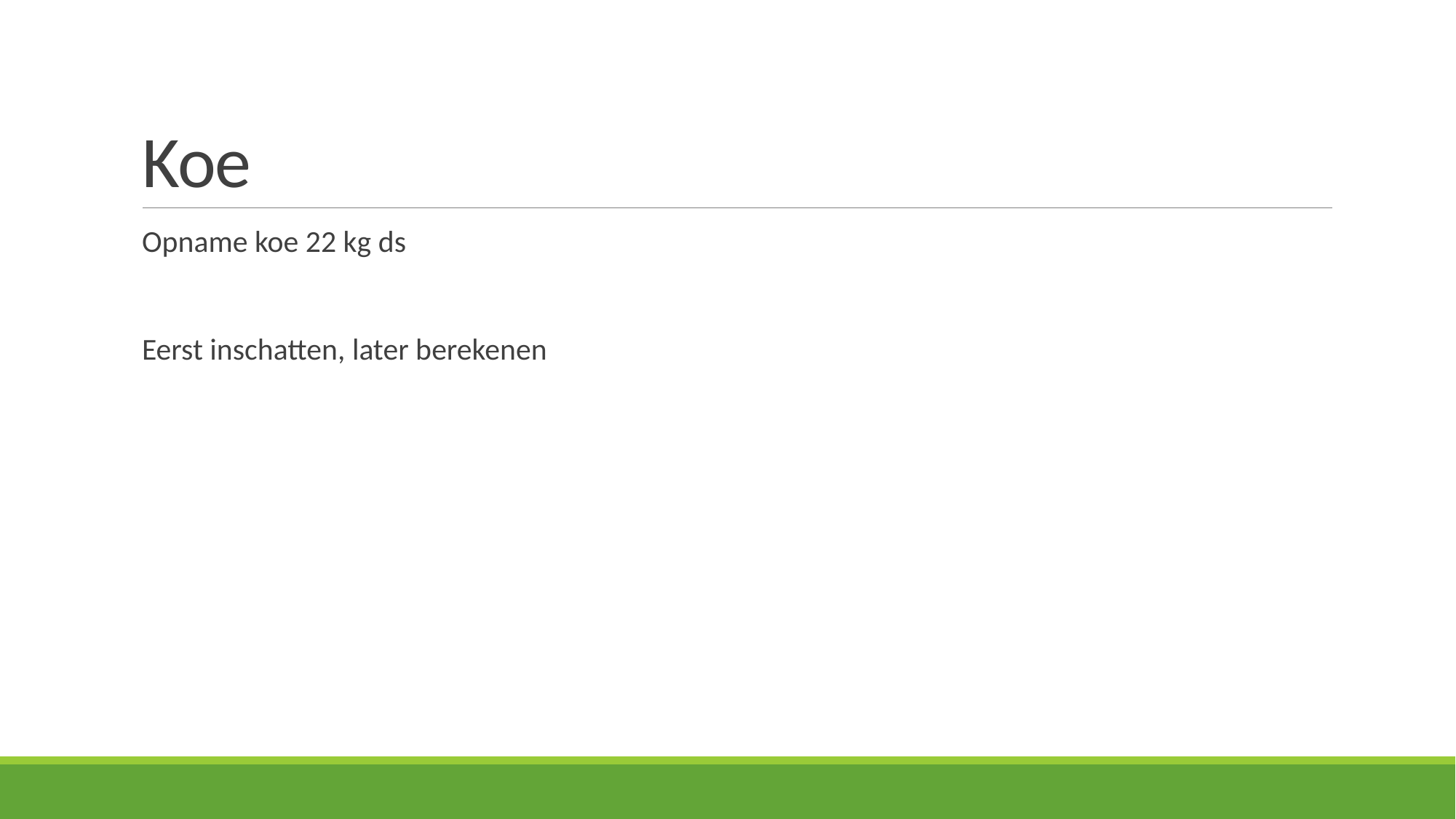

# Koe
Opname koe 22 kg ds

Eerst inschatten, later berekenen